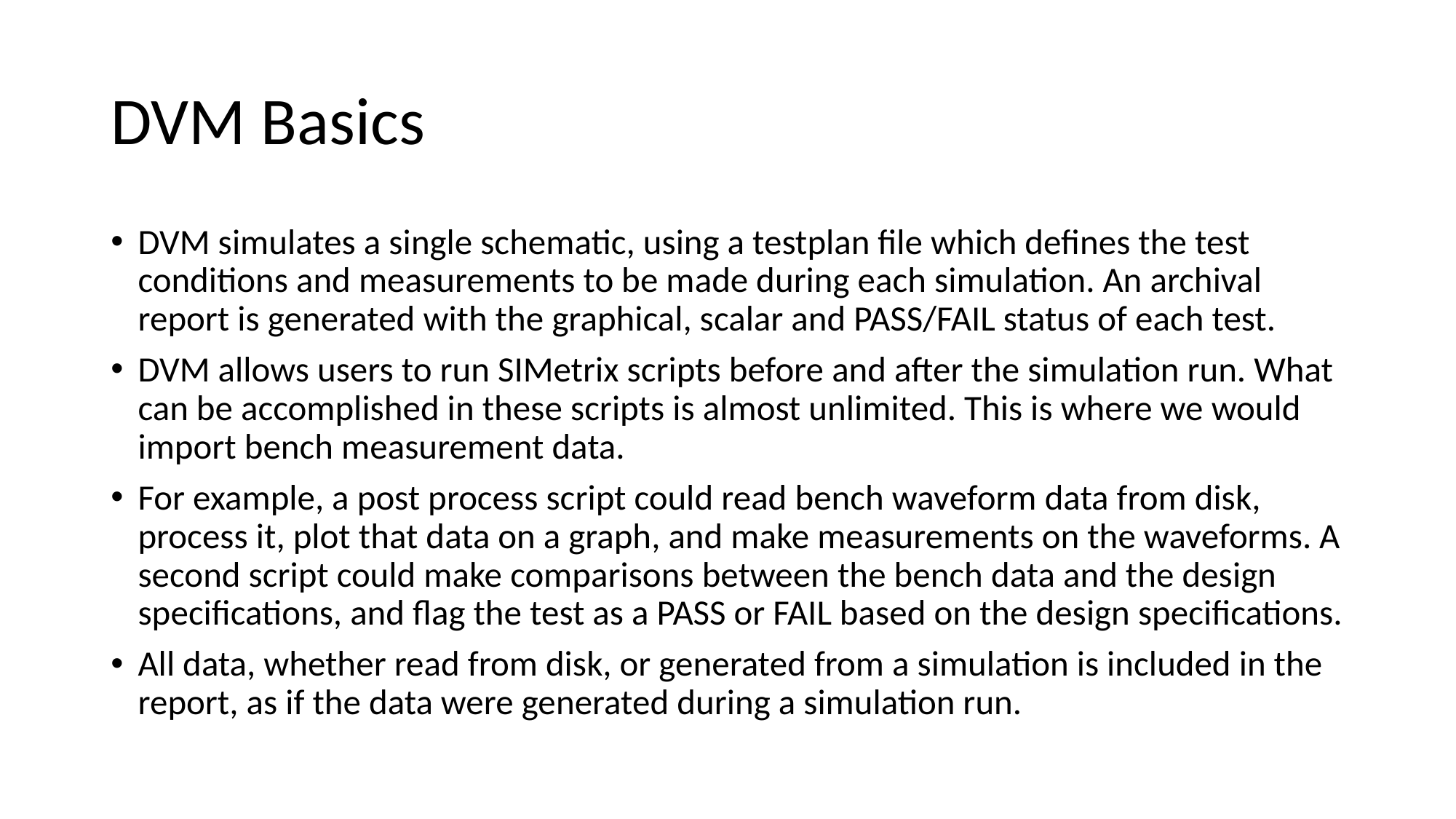

# DVM Basics
DVM simulates a single schematic, using a testplan file which defines the test conditions and measurements to be made during each simulation. An archival report is generated with the graphical, scalar and PASS/FAIL status of each test.
DVM allows users to run SIMetrix scripts before and after the simulation run. What can be accomplished in these scripts is almost unlimited. This is where we would import bench measurement data.
For example, a post process script could read bench waveform data from disk, process it, plot that data on a graph, and make measurements on the waveforms. A second script could make comparisons between the bench data and the design specifications, and flag the test as a PASS or FAIL based on the design specifications.
All data, whether read from disk, or generated from a simulation is included in the report, as if the data were generated during a simulation run.